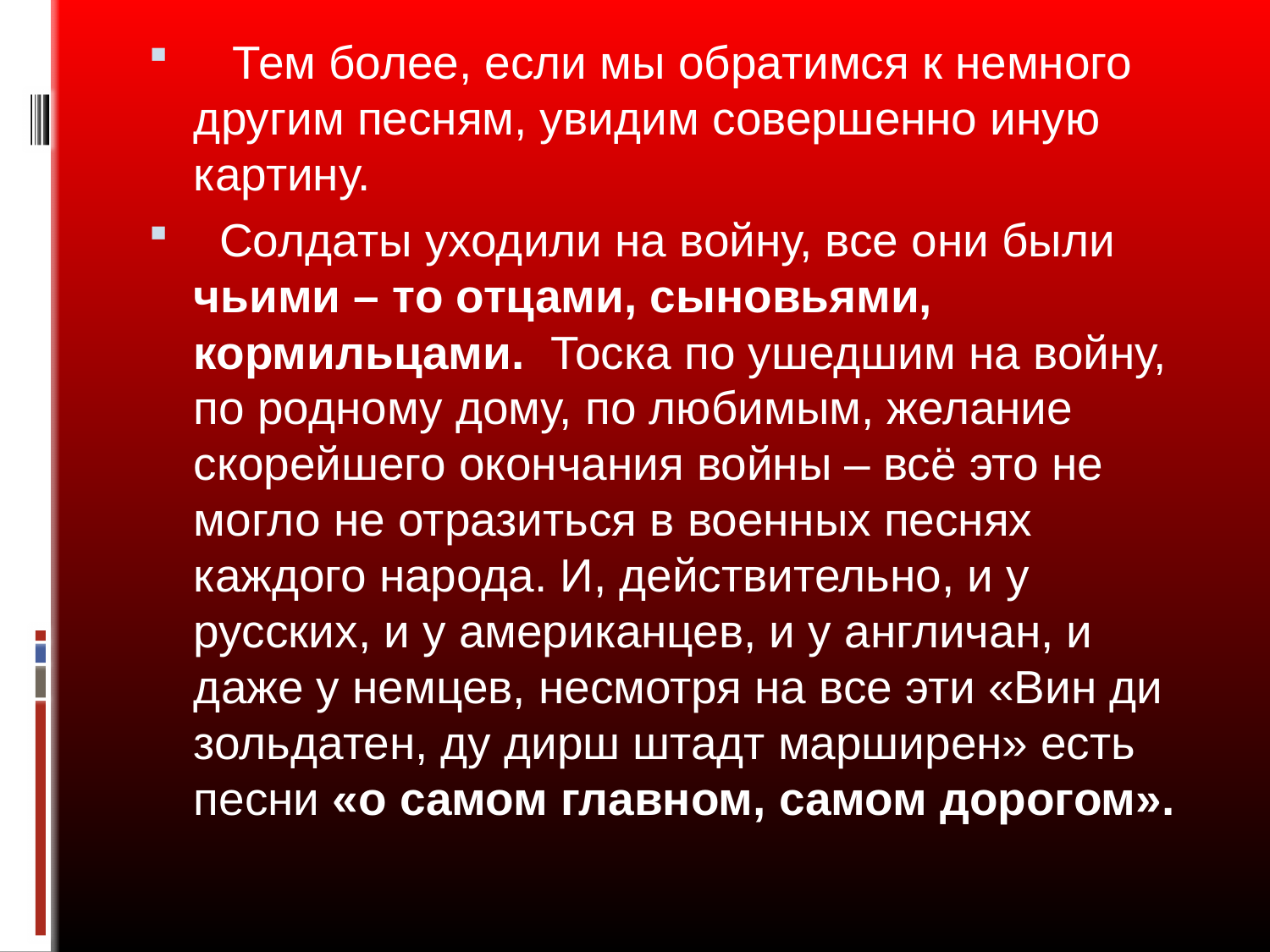

# «
   Тем более, если мы обратимся к немного другим песням, увидим совершенно иную картину.
  Солдаты уходили на войну, все они были чьими – то отцами, сыновьями, кормильцами.  Тоска по ушедшим на войну, по родному дому, по любимым, желание скорейшего окончания войны – всё это не могло не отразиться в военных песнях каждого народа. И, действительно, и у русских, и у американцев, и у англичан, и даже у немцев, несмотря на все эти «Вин ди зольдатен, ду дирш штадт марширен» есть песни «о самом главном, самом дорогом».